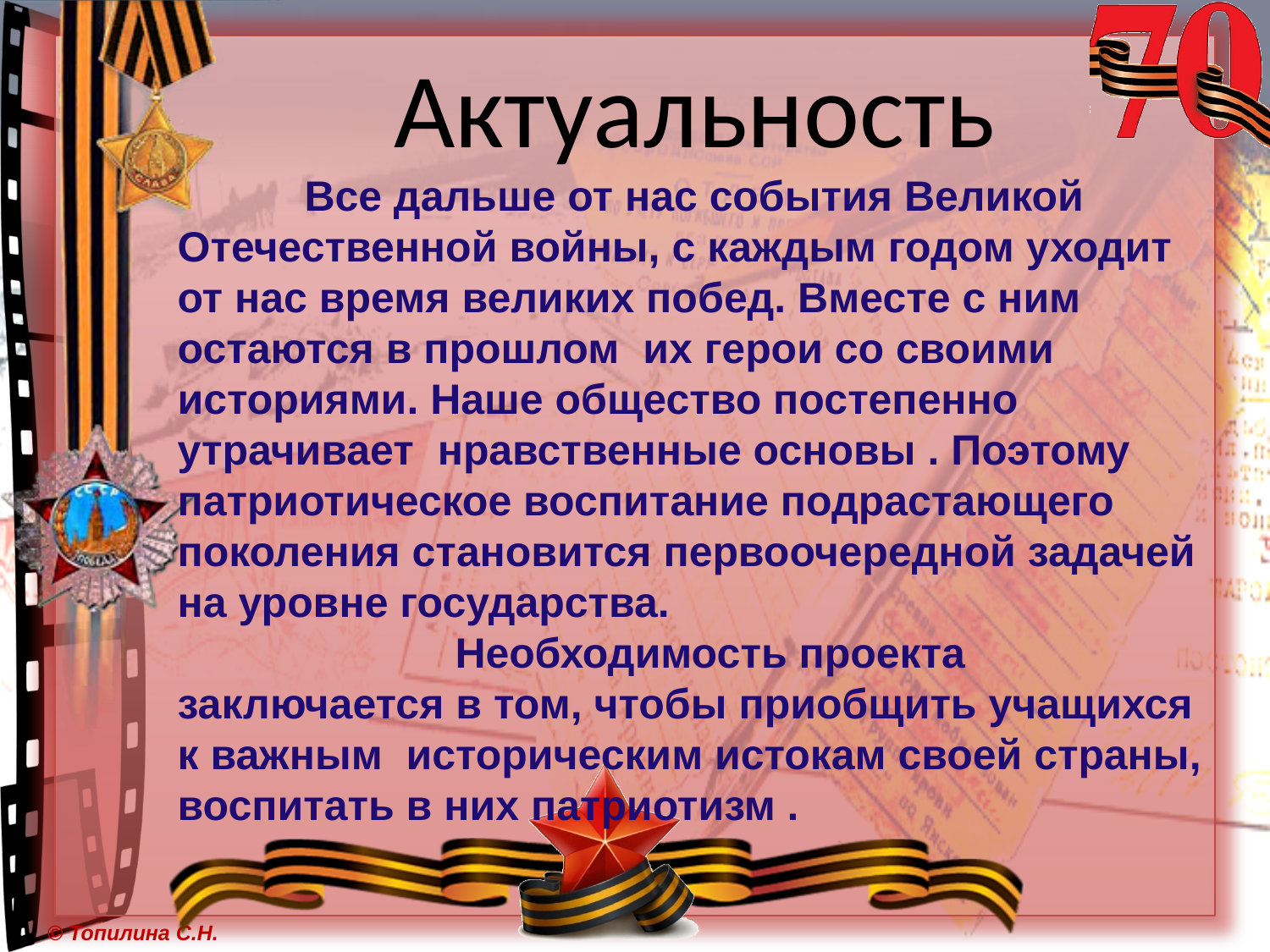

Актуальность
	Все дальше от нас события Великой Отечественной войны, с каждым годом уходит от нас время великих побед. Вместе с ним остаются в прошлом  их герои со своими историями. Наше общество постепенно утрачивает  нравственные основы . Поэтому патриотическое воспитание подрастающего поколения становится первоочередной задачей на уровне государства.
           	  Необходимость проекта заключается в том, чтобы приобщить учащихся к важным  историческим истокам своей страны, воспитать в них патриотизм .